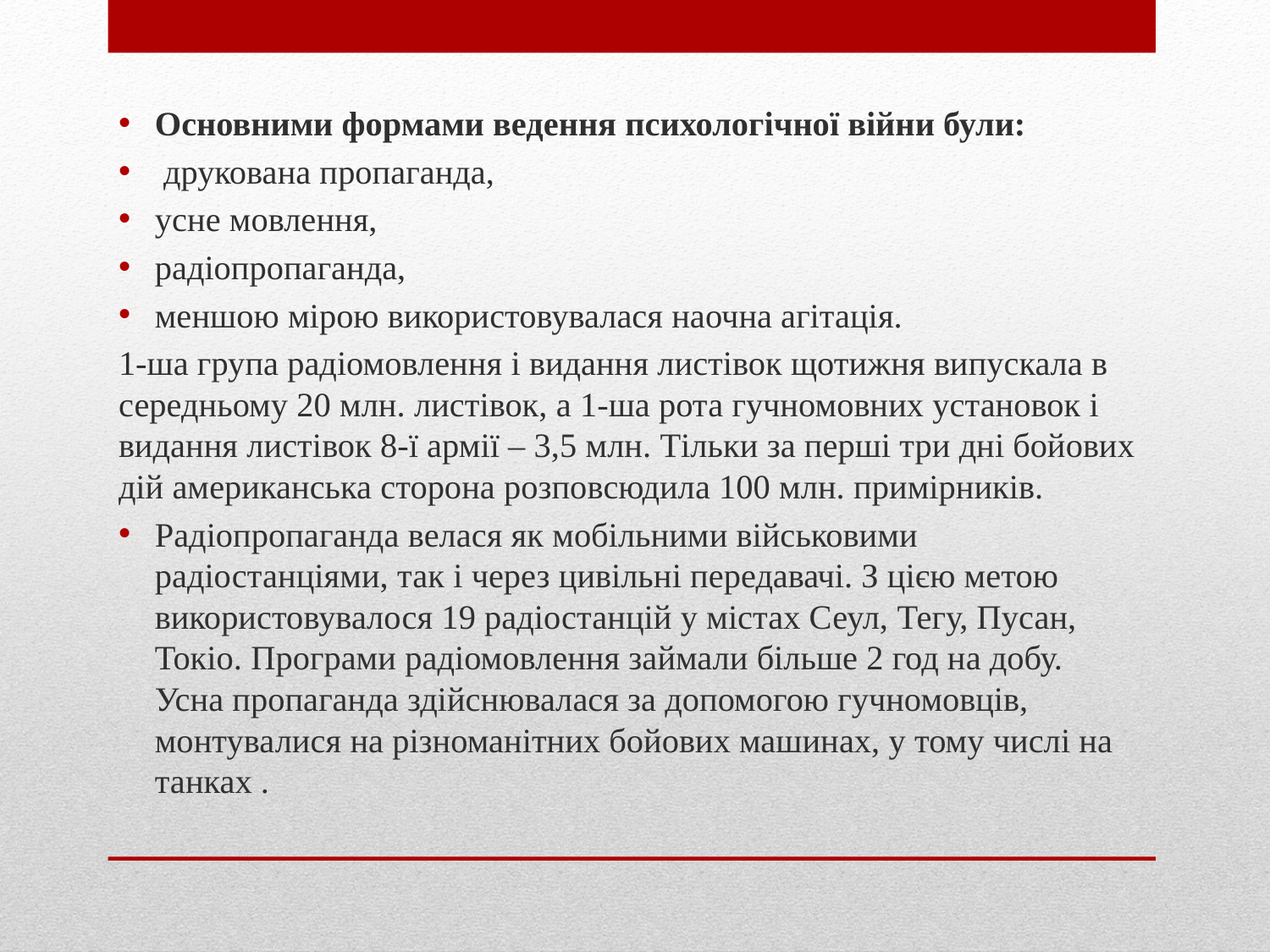

Основними формами ведення психологічної війни були:
 друкована пропаганда,
усне мовлення,
радіопропаганда,
меншою мірою використовувалася наочна агітація.
1-ша група радіомовлення і видання листівок щотижня випускала в середньому 20 млн. листівок, а 1-ша рота гучномовних установок і видання листівок 8-ї армії – 3,5 млн. Тільки за перші три дні бойових дій американська сторона розповсюдила 100 млн. примірників.
Радіопропаганда велася як мобільними військовими радіостанціями, так і через цивільні передавачі. З цією метою використовувалося 19 радіостанцій у містах Сеул, Тегу, Пусан, Токіо. Програми радіомовлення займали більше 2 год на добу. Усна пропаганда здійснювалася за допомогою гучномовців, монтувалися на різноманітних бойових машинах, у тому числі на танках .